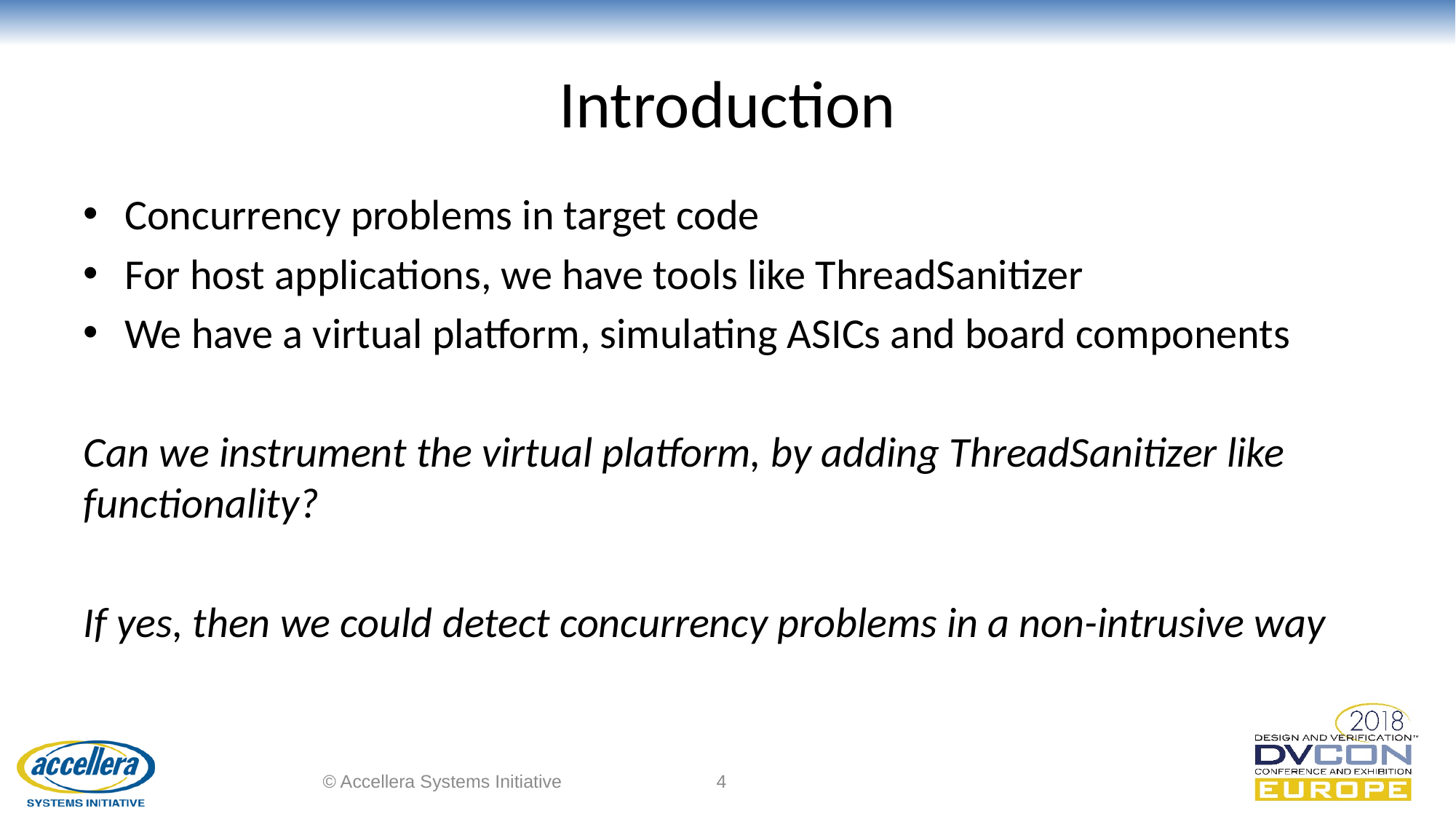

# Introduction
Concurrency problems in target code
For host applications, we have tools like ThreadSanitizer
We have a virtual platform, simulating ASICs and board components

Can we instrument the virtual platform, by adding ThreadSanitizer like functionality?

If yes, then we could detect concurrency problems in a non-intrusive way
© Accellera Systems Initiative
4